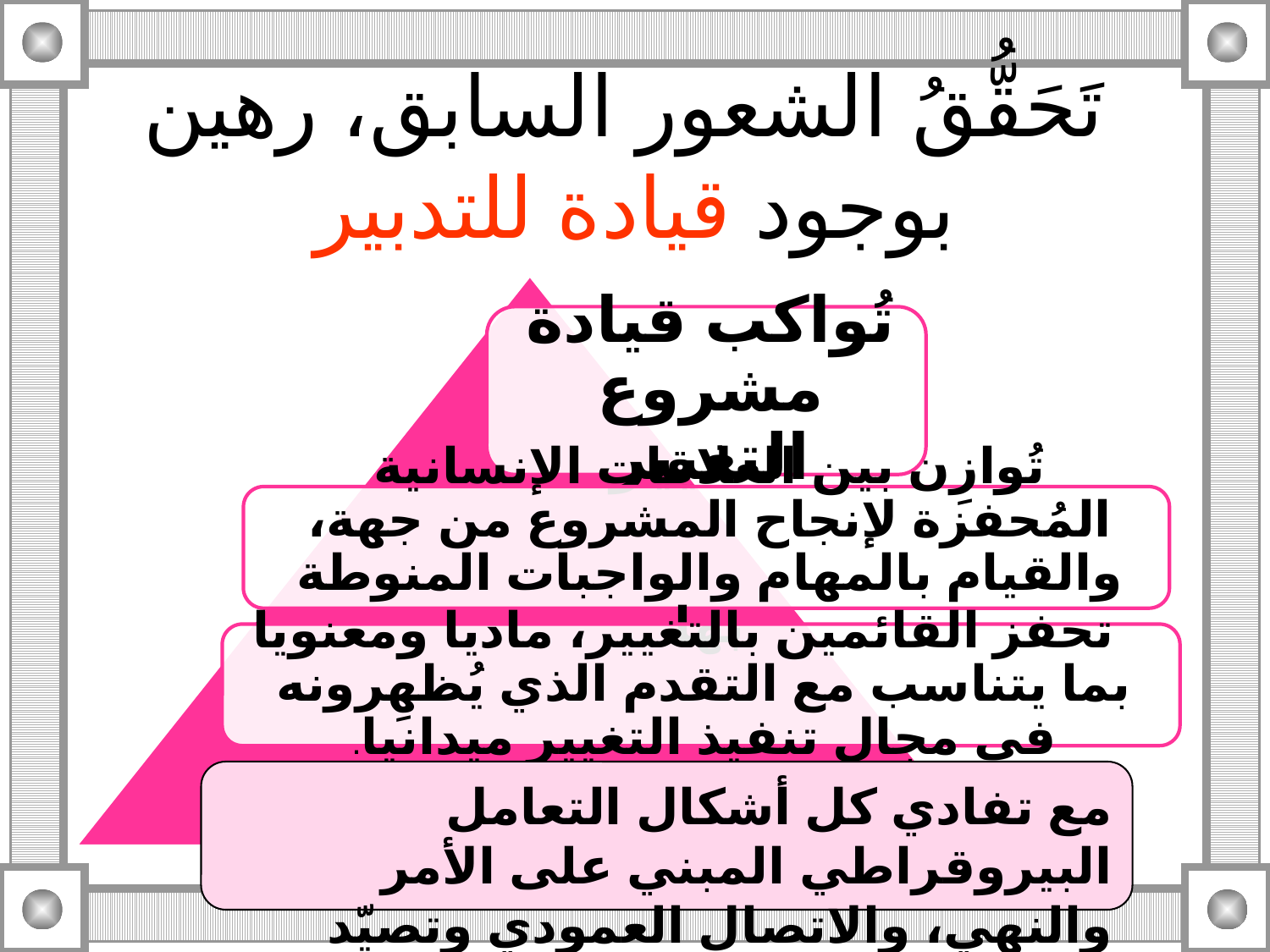

# تَحَقُّقُ الشعور السابق، رهين بوجود قيادة للتدبير
تُواكب قيادة مشروع التغيير
تُوازِن بين العلاقات الإنسانية المُحفزة لإنجاح المشروع من جهة، والقيام بالمهام والواجبات المنوطة بها
   تحفز القائمين بالتغيير، ماديا ومعنويا بما يتناسب مع التقدم الذي يُظهِرونه في مجال تنفيذ التغيير ميدانيا.
مع تفادي كل أشكال التعامل البيروقراطي المبني على الأمر والنهي، والاتصال العمودي وتصيّد الأخطاء